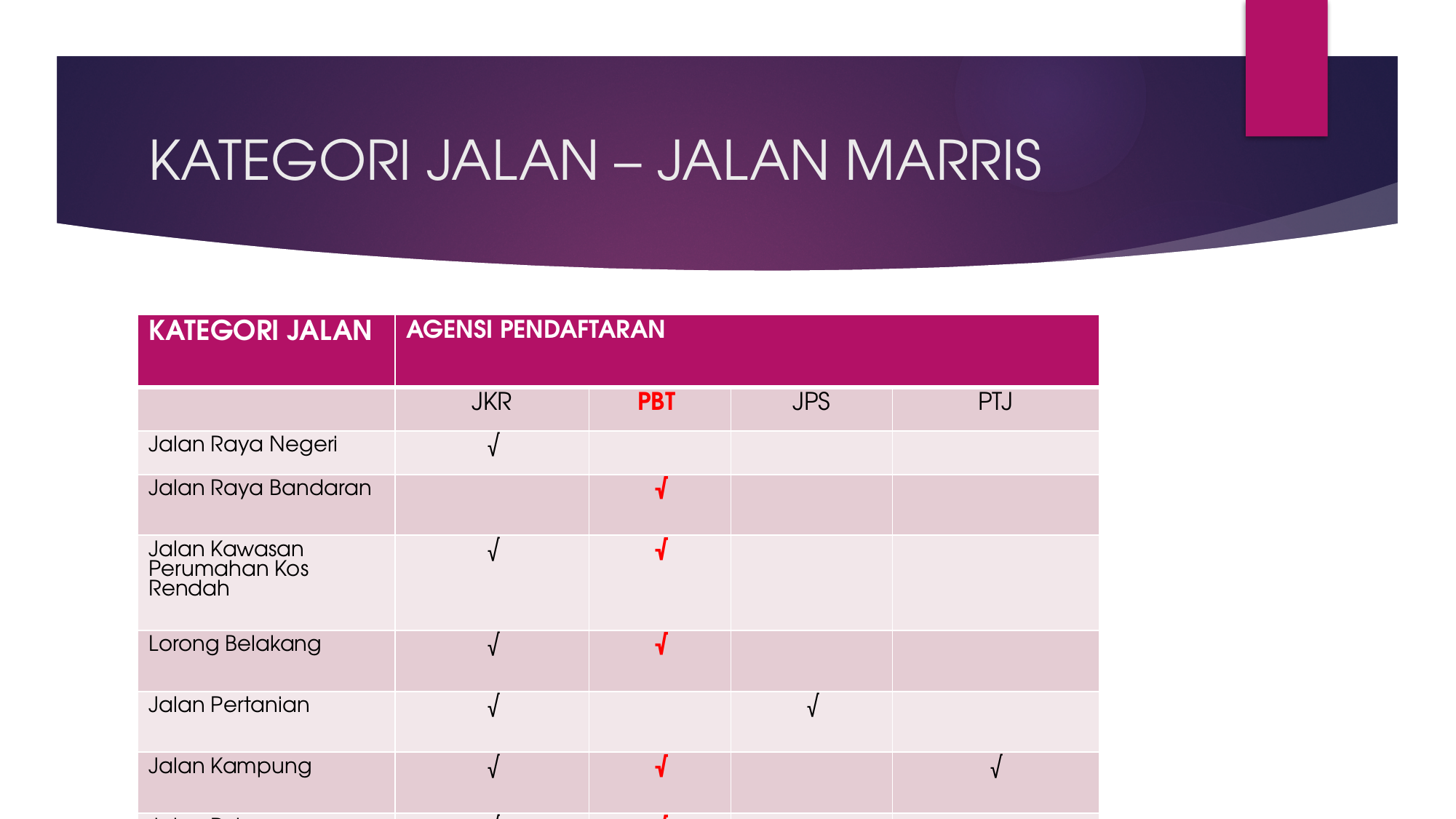

# KATEGORI JALAN – JALAN MARRIS
| KATEGORI JALAN | AGENSI PENDAFTARAN |  |  |  |
| --- | --- | --- | --- | --- |
|  | JKR | PBT | JPS | PTJ |
| Jalan Raya Negeri | √ |  |  |  |
| Jalan Raya Bandaran |  | √ |  |  |
| Jalan Kawasan Perumahan Kos Rendah | √ | √ |  |  |
| Lorong Belakang | √ | √ |  |  |
| Jalan Pertanian | √ |  | √ |  |
| Jalan Kampung | √ | √ |  | √ |
| Jalan Pulau Pelancongan | √ | √ |  |  |